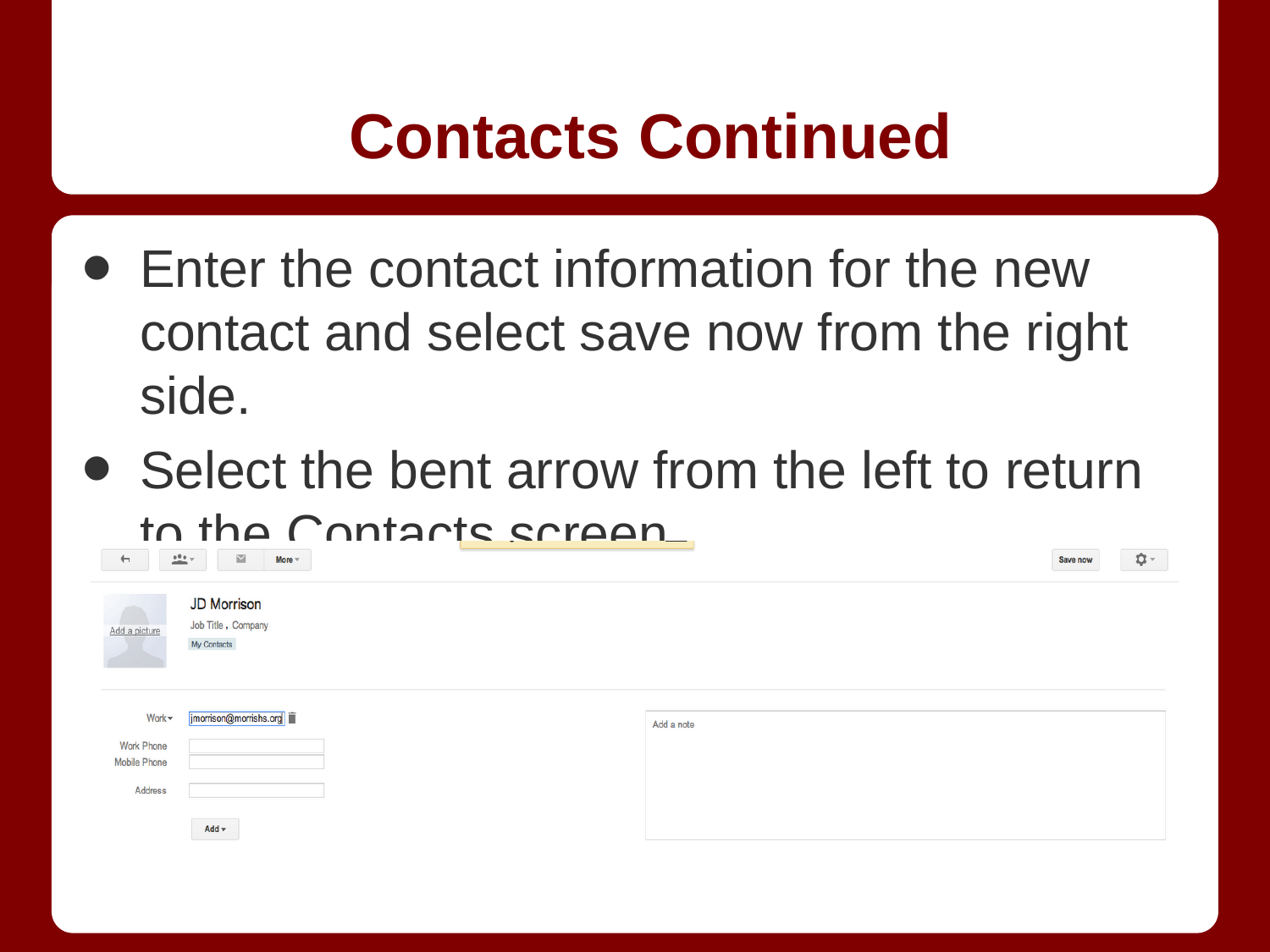

# Contacts Continued
Enter the contact information for the new contact and select save now from the right side.
Select the bent arrow from the left to return to the Contacts screen.